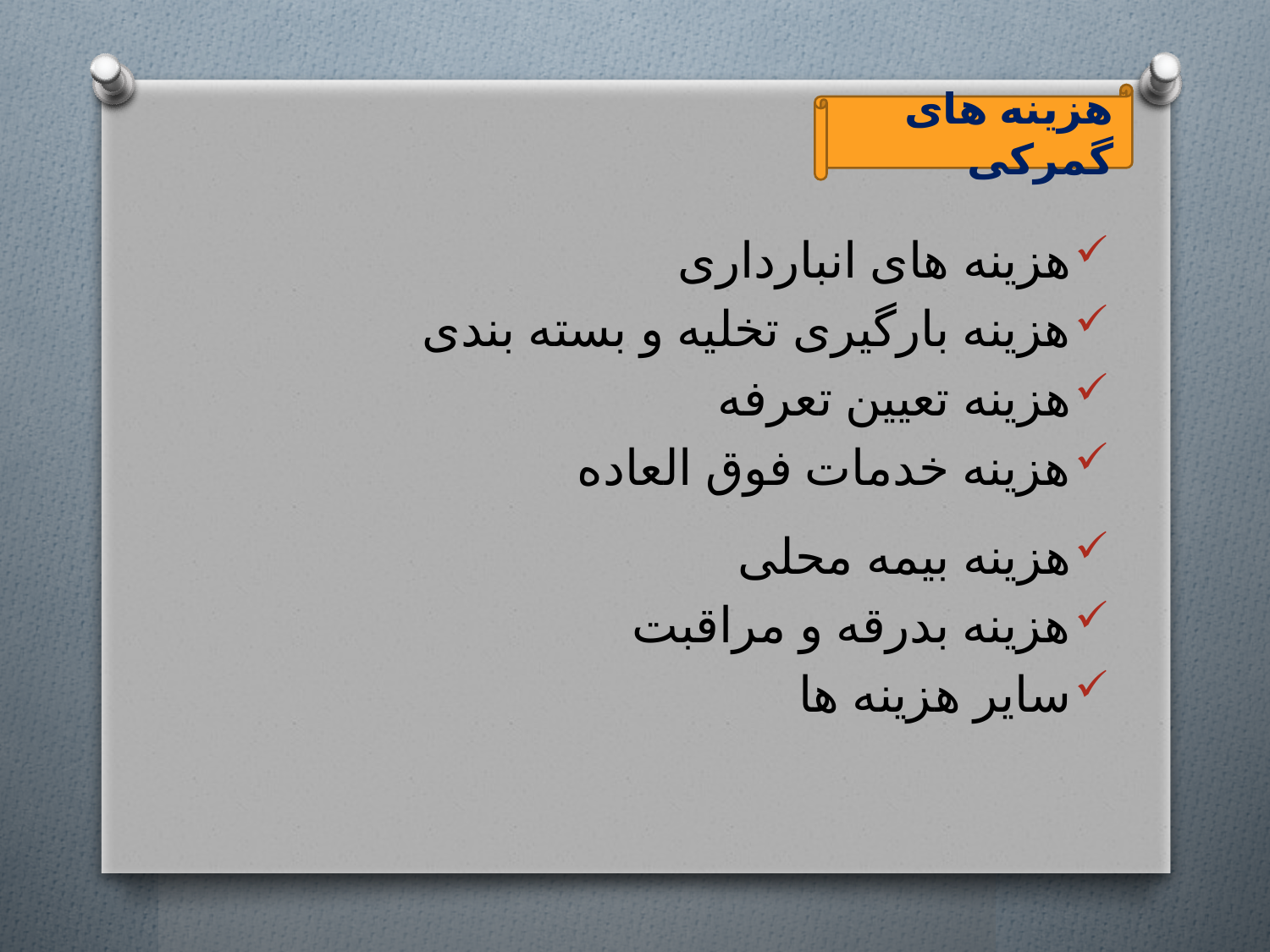

هزینه های گمرکی
هزینه های انبارداری
هزینه بارگیری تخلیه و بسته بندی
هزینه تعیین تعرفه
هزینه خدمات فوق العاده

هزینه بیمه محلی
هزینه بدرقه و مراقبت
سایر هزینه ها